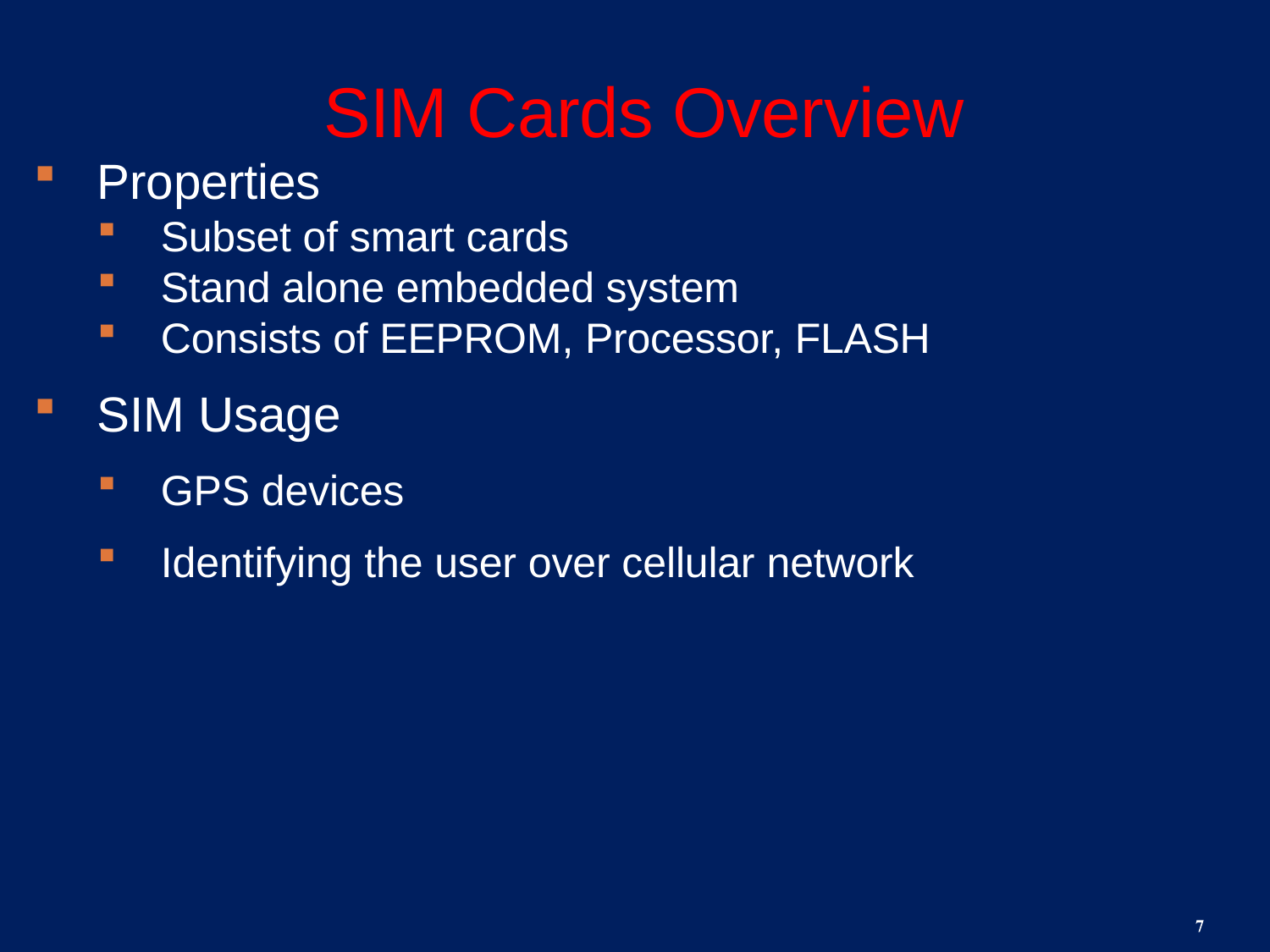

# SIM Cards Overview
Properties
Subset of smart cards
Stand alone embedded system
Consists of EEPROM, Processor, FLASH
SIM Usage
GPS devices
Identifying the user over cellular network